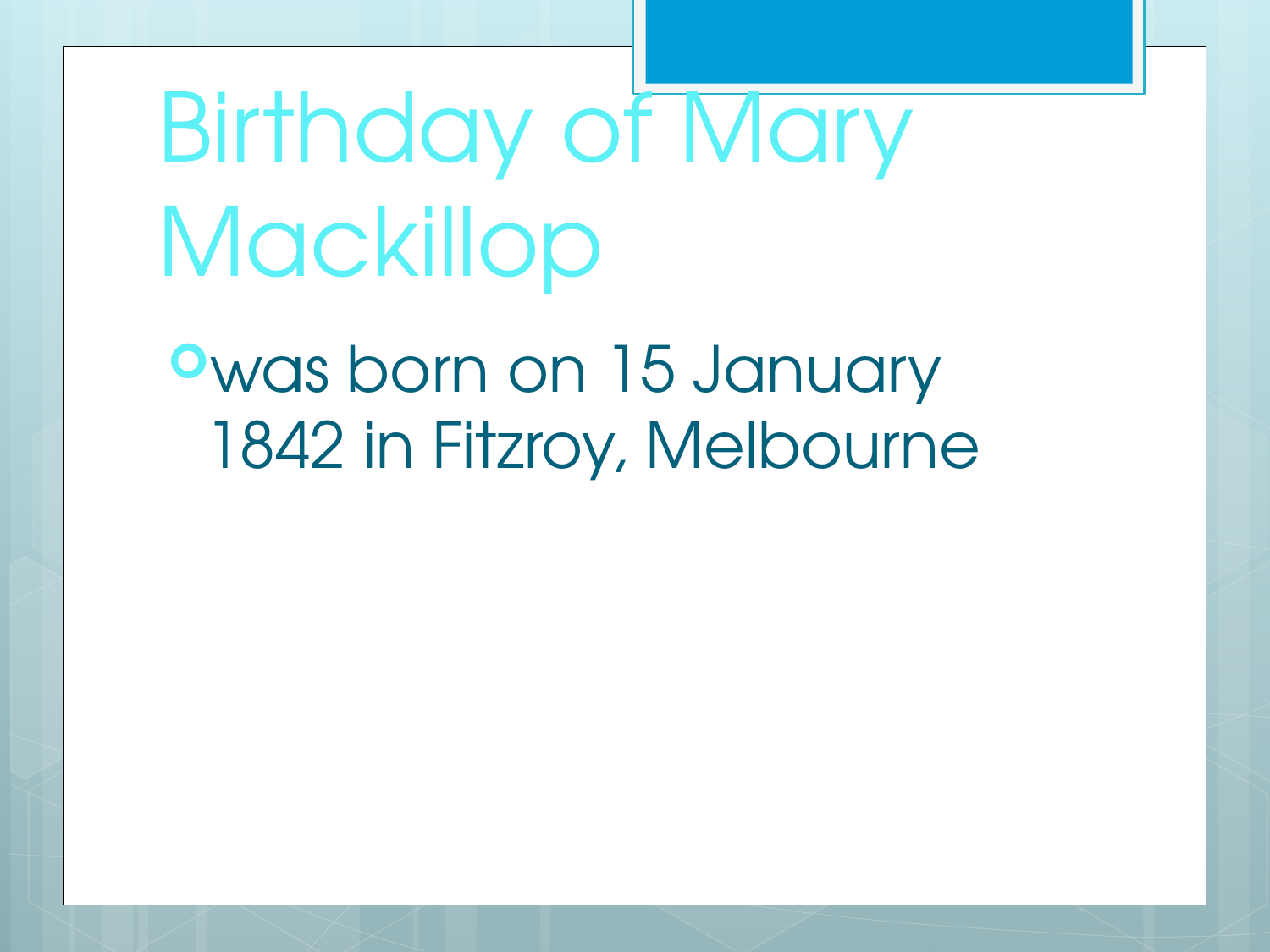

# Birthday of Mary Mackillop
was born on 15 January 1842 in Fitzroy, Melbourne